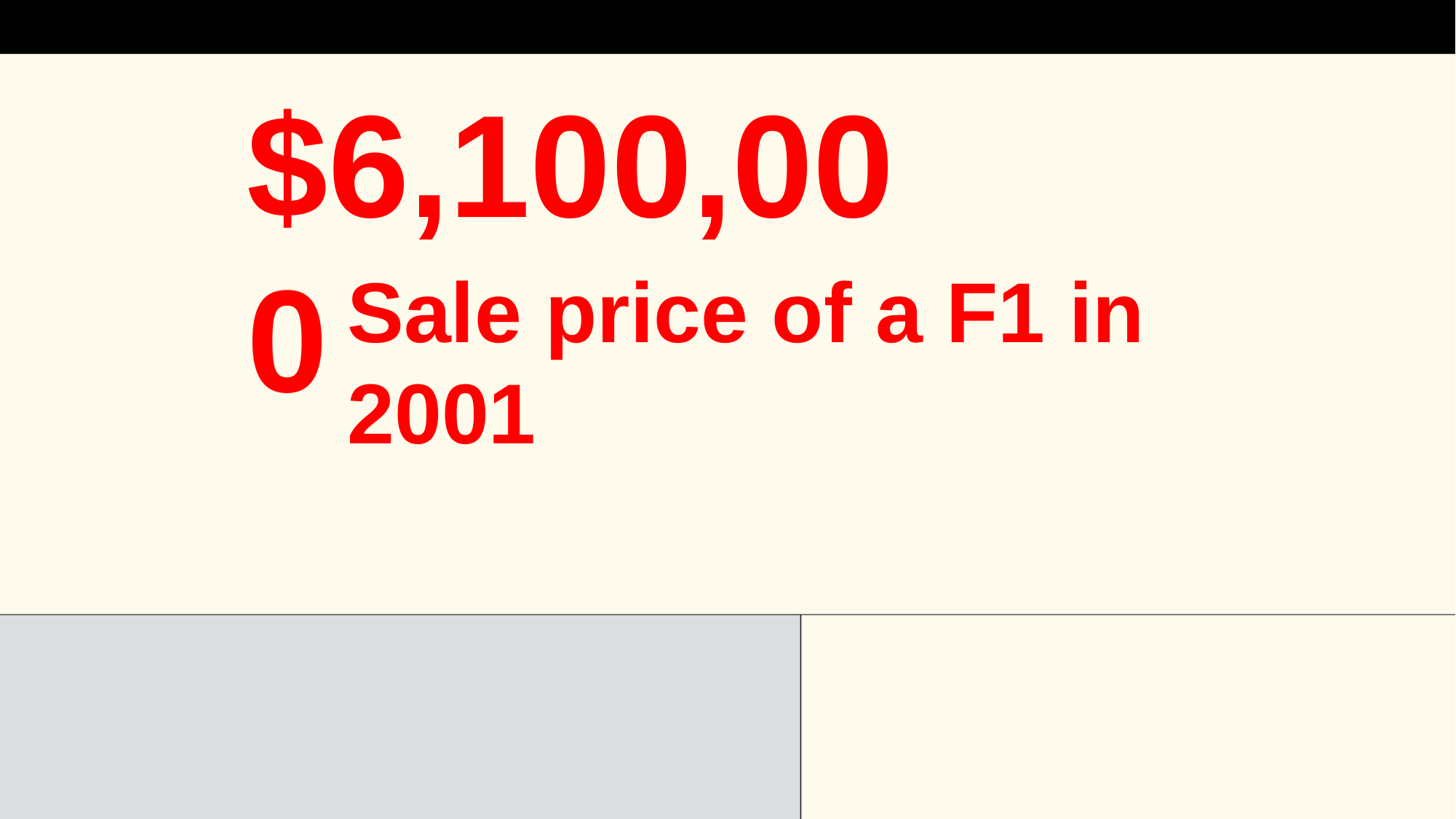

$6,100,000
Sale price of a F1 in 2001